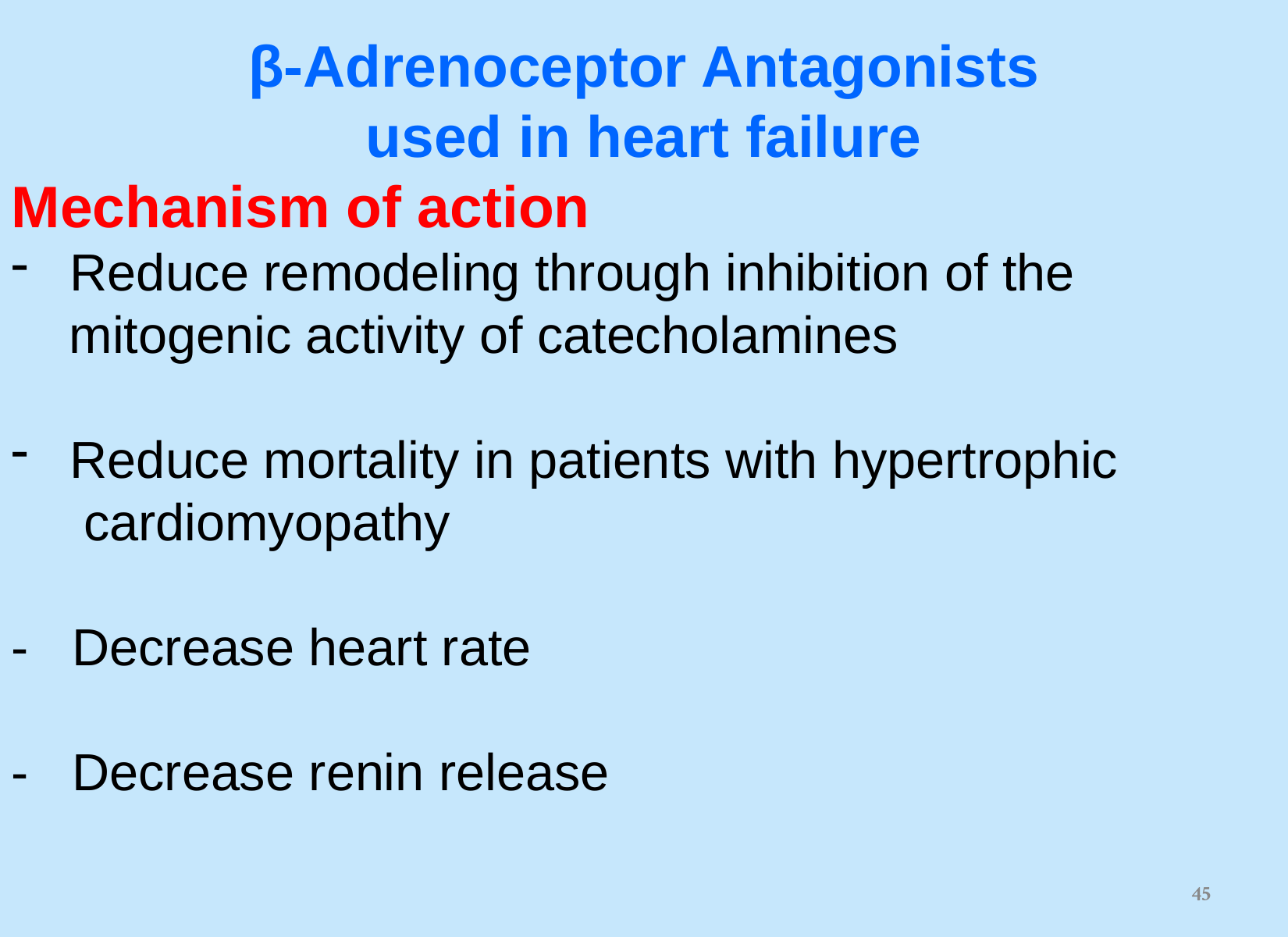

β-Adrenoceptor Antagonists
used in heart failure
Mechanism of action
Reduce remodeling through inhibition of the
    mitogenic activity of catecholamines

Reduce mortality in patients with hypertrophic
     cardiomyopathy

-   Decrease heart rate

-   Decrease renin release

45